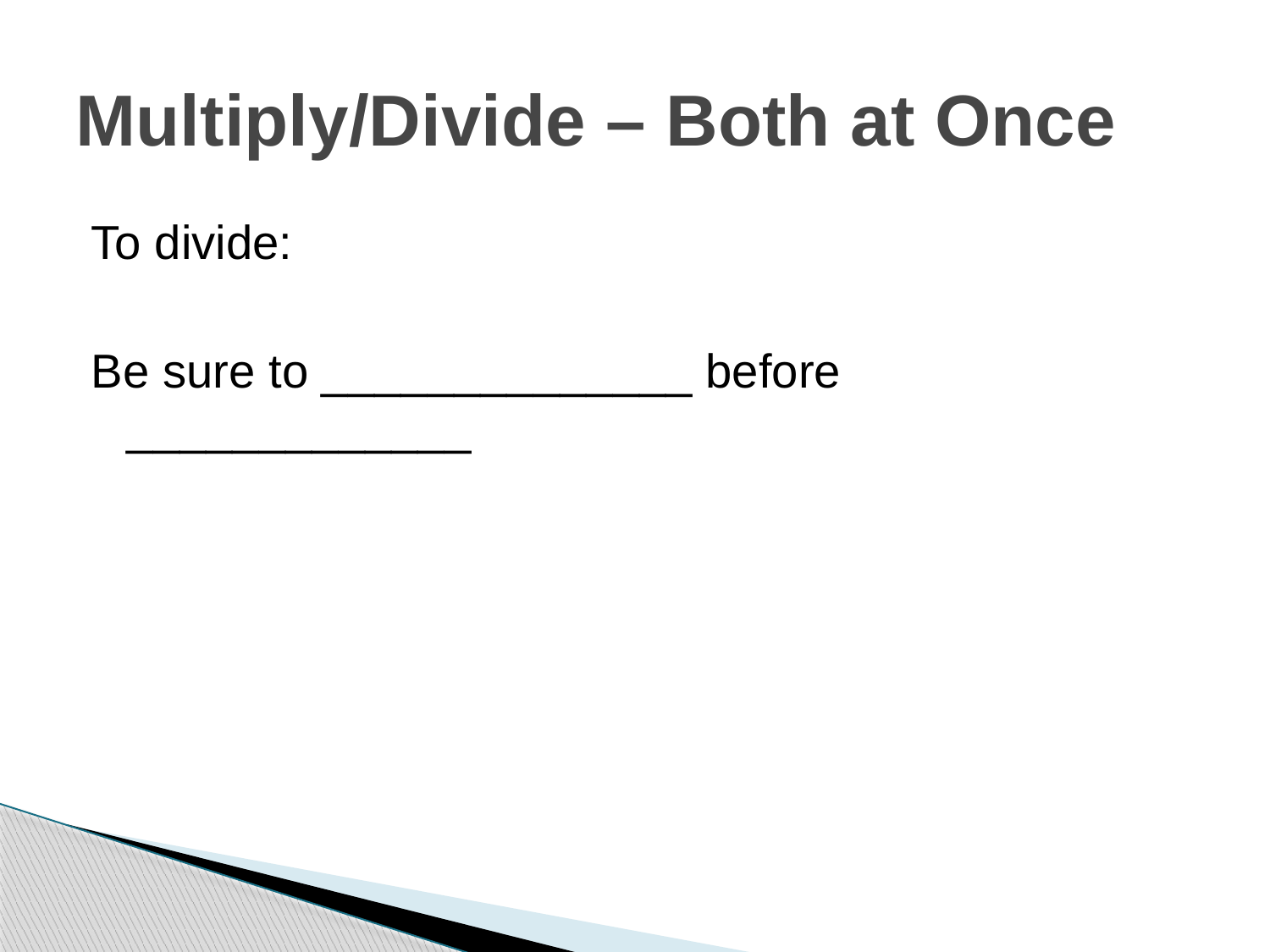

# Multiply/Divide – Both at Once
To divide:

Be sure to ______________ before _____________